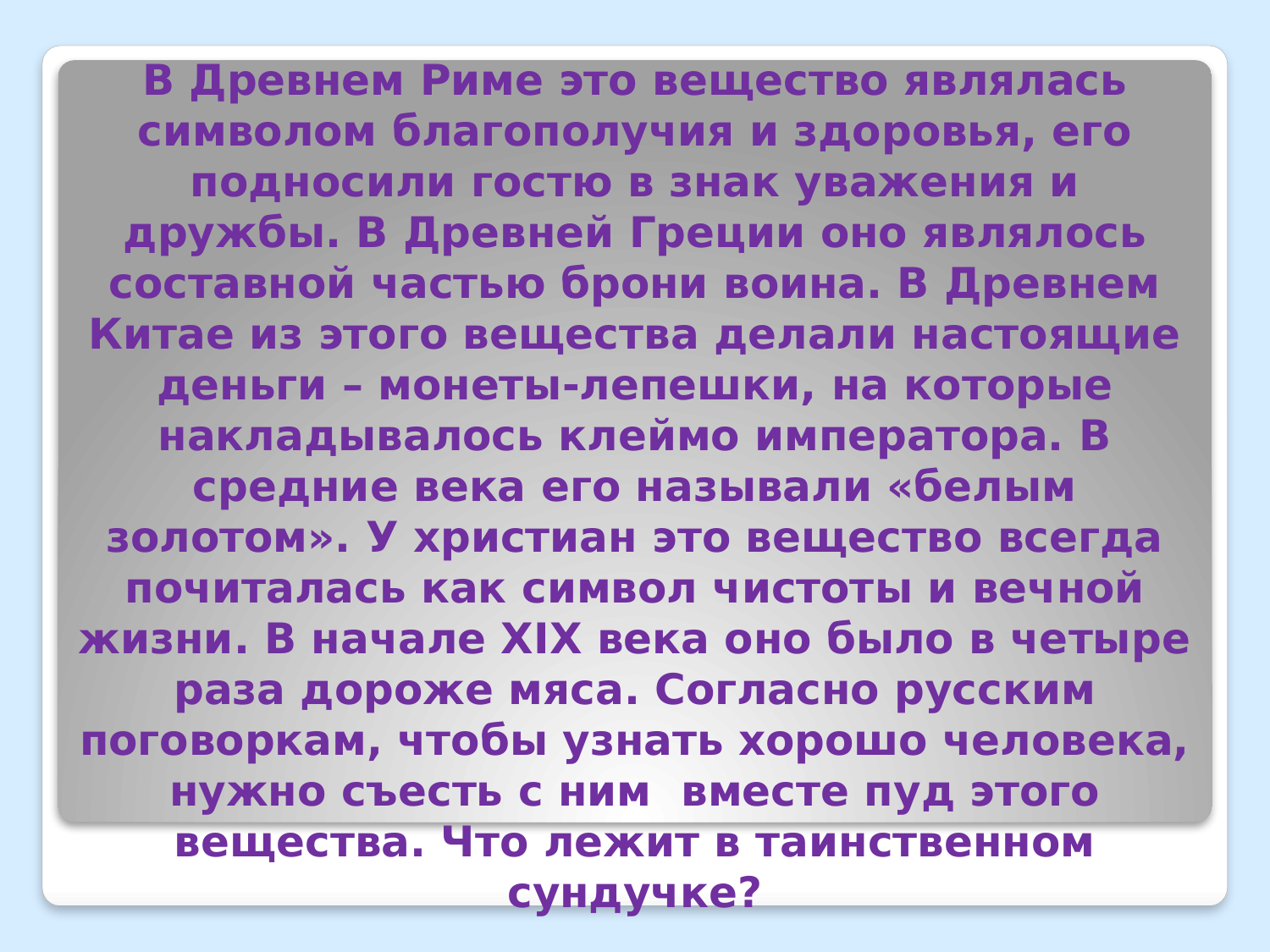

# В Древнем Риме это вещество являлась символом благополучия и здоровья, его подносили гостю в знак уважения и дружбы. В Древней Греции оно являлось составной частью брони воина. В Древнем Китае из этого вещества делали настоящие деньги – монеты-лепешки, на которые накладывалось клеймо императора. В средние века его называли «белым золотом». У христиан это вещество всегда почиталась как символ чистоты и вечной жизни. В начале XIX века оно было в четыре раза дороже мяса. Согласно русским поговоркам, чтобы узнать хорошо человека, нужно съесть с ним  вместе пуд этого вещества. Что лежит в таинственном сундучке?